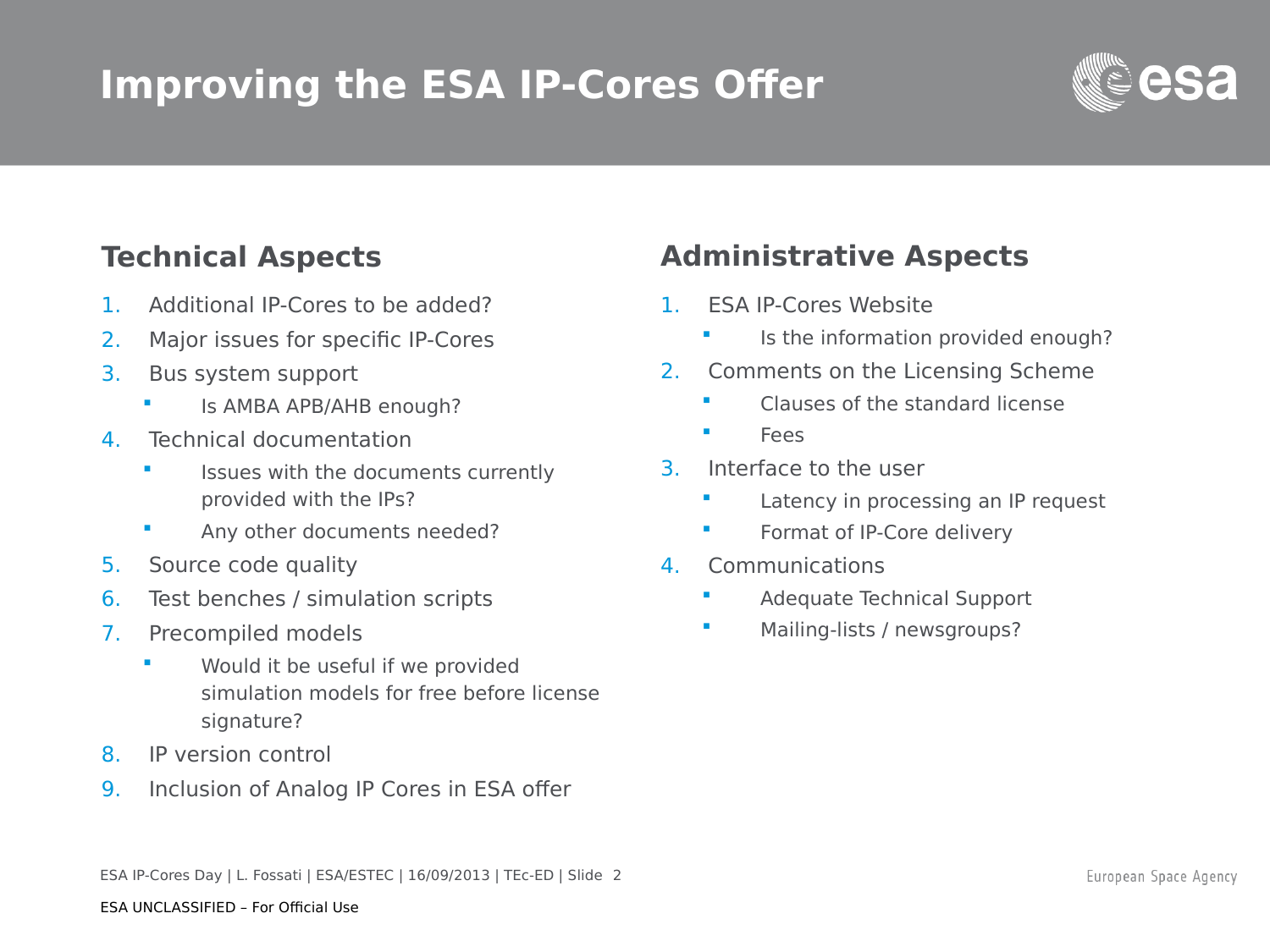

# Improving the ESA IP-Cores Offer
Technical Aspects
Administrative Aspects
Additional IP-Cores to be added?
Major issues for specific IP-Cores
Bus system support
Is AMBA APB/AHB enough?
Technical documentation
Issues with the documents currently provided with the IPs?
Any other documents needed?
Source code quality
Test benches / simulation scripts
Precompiled models
Would it be useful if we provided simulation models for free before license signature?
IP version control
Inclusion of Analog IP Cores in ESA offer

ESA IP-Cores Website
Is the information provided enough?
Comments on the Licensing Scheme
Clauses of the standard license
Fees
Interface to the user
Latency in processing an IP request
Format of IP-Core delivery
Communications
Adequate Technical Support
Mailing-lists / newsgroups?